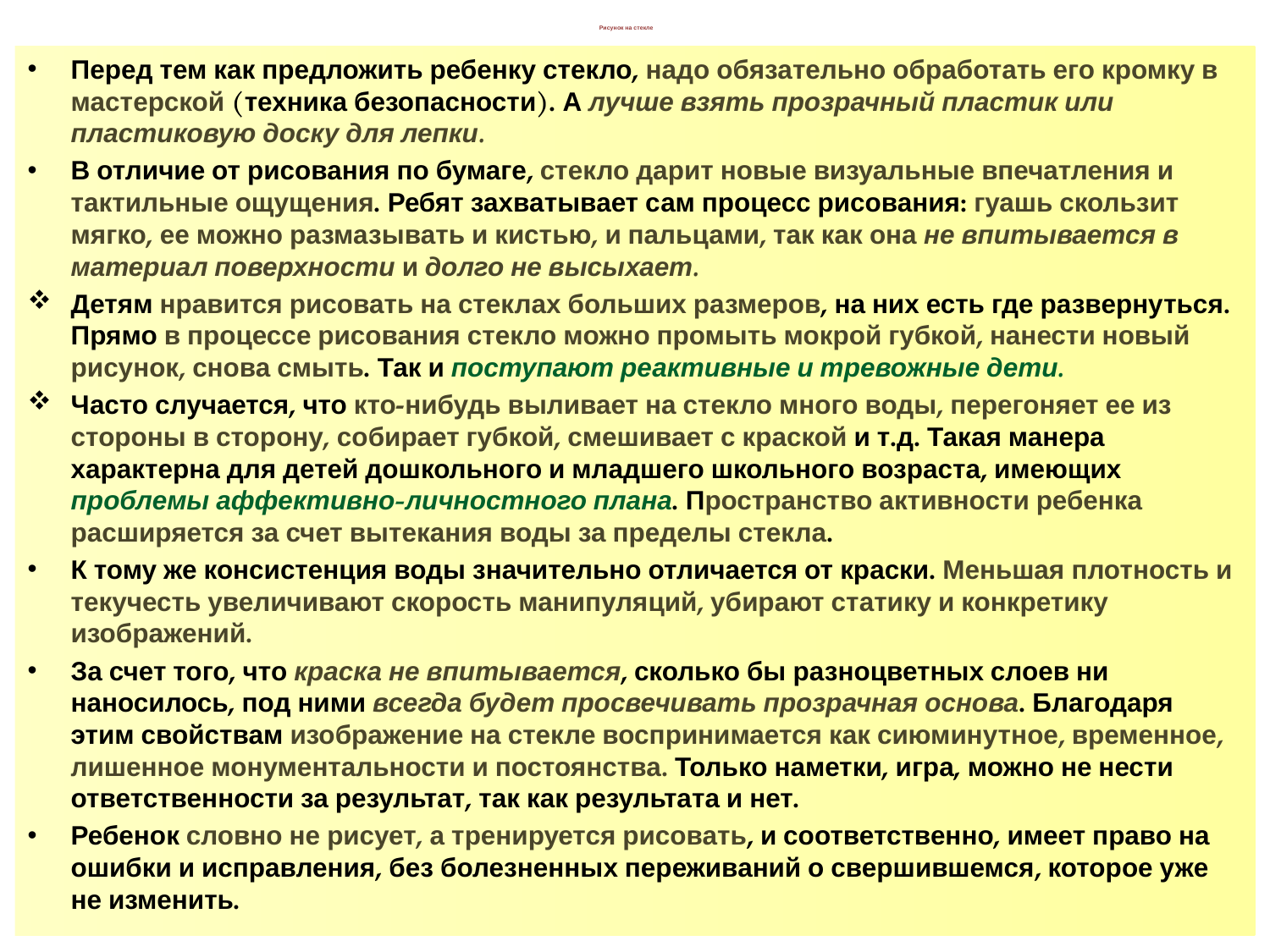

# Рисунок на стекле
Перед тем как предложить ребенку стекло, надо обязательно обработать его кромку в мастерской (техника безопасности). А лучше взять прозрачный пластик или пластиковую доску для лепки.
В отличие от рисования по бумаге, стекло дарит новые визуальные впечатления и тактильные ощущения. Ребят захватывает сам процесс рисования: гуашь скользит мягко, ее можно размазывать и кистью, и пальцами, так как она не впитывается в материал поверхности и долго не высыхает.
Детям нравится рисовать на стеклах больших размеров, на них есть где развернуться. Прямо в процессе рисования стекло можно промыть мокрой губкой, нанести новый рисунок, снова смыть. Так и поступают реактивные и тревожные дети.
Часто случается, что кто-нибудь выливает на стекло много воды, перегоняет ее из стороны в сторону, собирает губкой, смешивает с краской и т.д. Такая манера характерна для детей дошкольного и младшего школьного возраста, имеющих проблемы аффективно-личностного плана. Пространство активности ребенка расширяется за счет вытекания воды за пределы стекла.
К тому же консистенция воды значительно отличается от краски. Меньшая плотность и текучесть увеличивают скорость манипуляций, убирают статику и конкретику изображений.
За счет того, что краска не впитывается, сколько бы разноцветных слоев ни наносилось, под ними всегда будет просвечивать прозрачная основа. Благодаря этим свойствам изображение на стекле воспринимается как сиюминутное, временное, лишенное монументальности и постоянства. Только наметки, игра, можно не нести ответственности за результат, так как результата и нет.
Ребенок словно не рисует, а тренируется рисовать, и соответственно, имеет право на ошибки и исправления, без болезненных переживаний о свершившемся, которое уже не изменить.